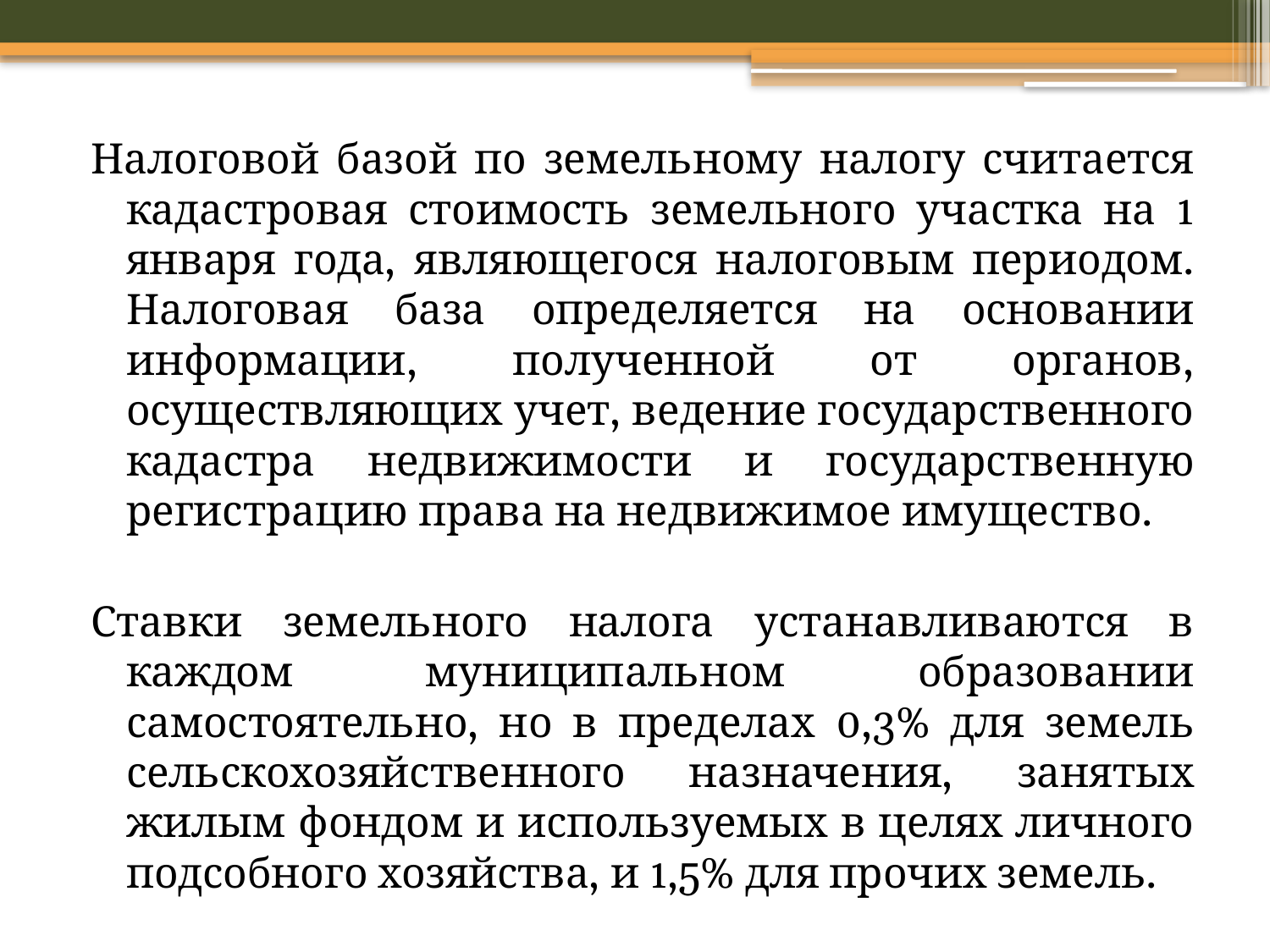

Налоговой базой по земельному налогу считается кадастровая стоимость земельного участка на 1 января года, являющегося налоговым периодом. Налоговая база определяется на основании информации, полученной от органов, осуществляющих учет, ведение государственного кадастра недвижимости и государственную регистрацию права на недвижимое имущество.

Ставки земельного налога устанавливаются в каждом муниципальном образовании самостоятельно, но в пределах 0,3% для земель сельскохозяйственного назначения, занятых жилым фондом и используемых в целях личного подсобного хозяйства, и 1,5% для прочих земель.